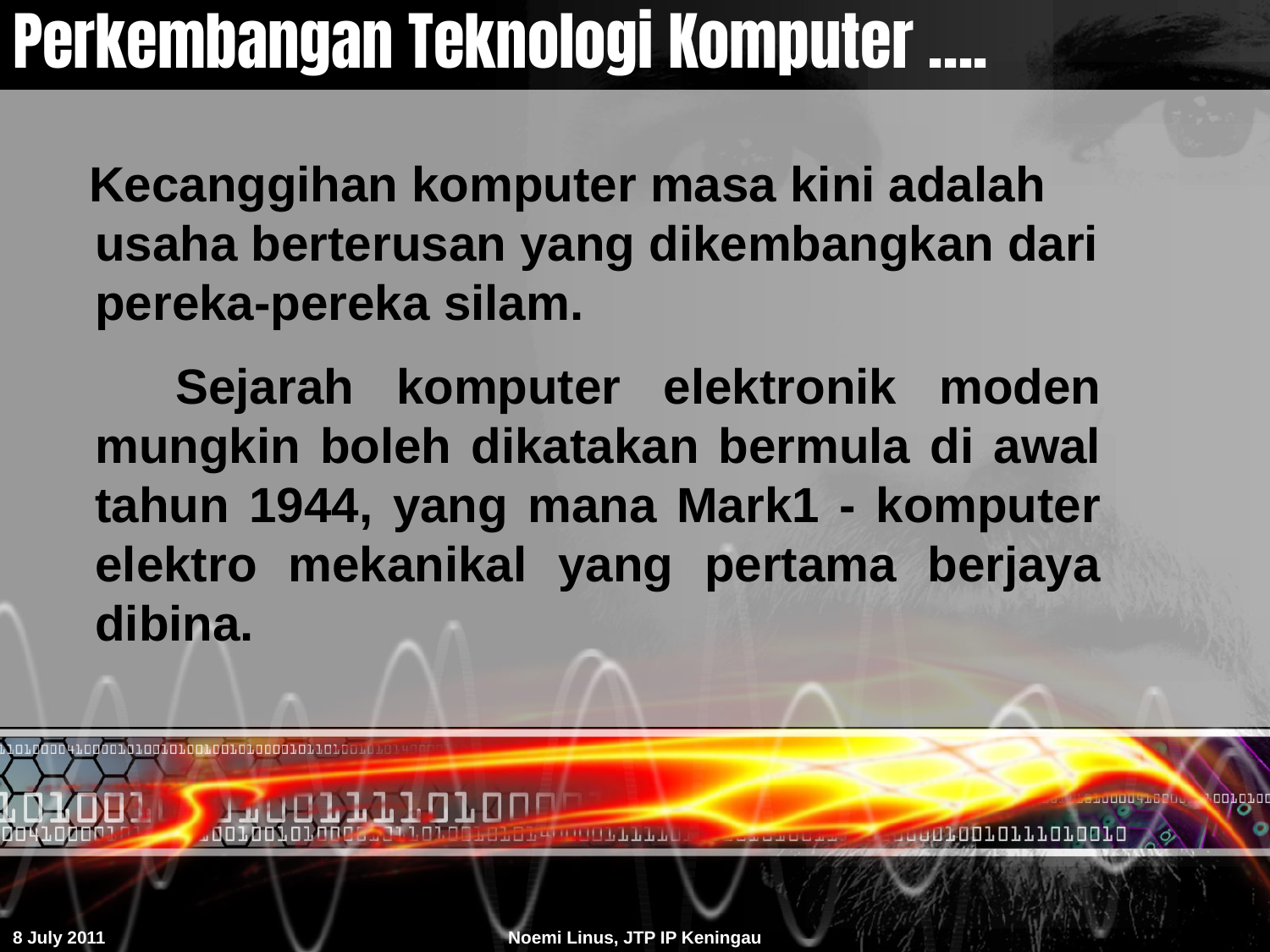

# Perkembangan Teknologi Komputer ….
   Kecanggihan komputer masa kini adalah usaha berterusan yang dikembangkan dari pereka-pereka silam.
   Sejarah komputer elektronik moden mungkin boleh dikatakan bermula di awal tahun 1944, yang mana Mark1 - komputer elektro mekanikal yang pertama berjaya dibina.

8 July 2011
Noemi Linus, JTP IP Keningau